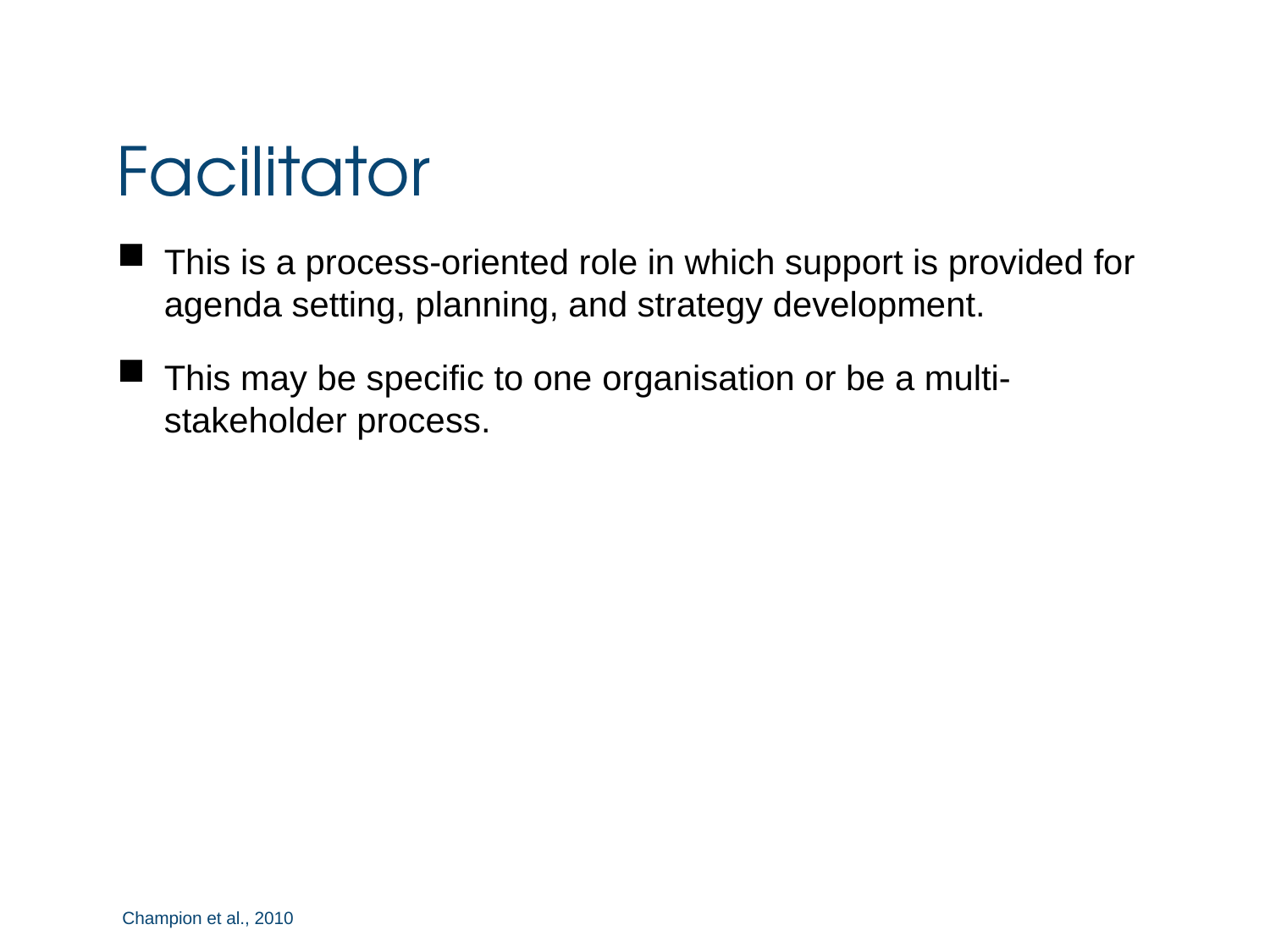

# Facilitator
This is a process-oriented role in which support is provided for agenda setting, planning, and strategy development.
This may be specific to one organisation or be a multi-stakeholder process.

Champion et al., 2010